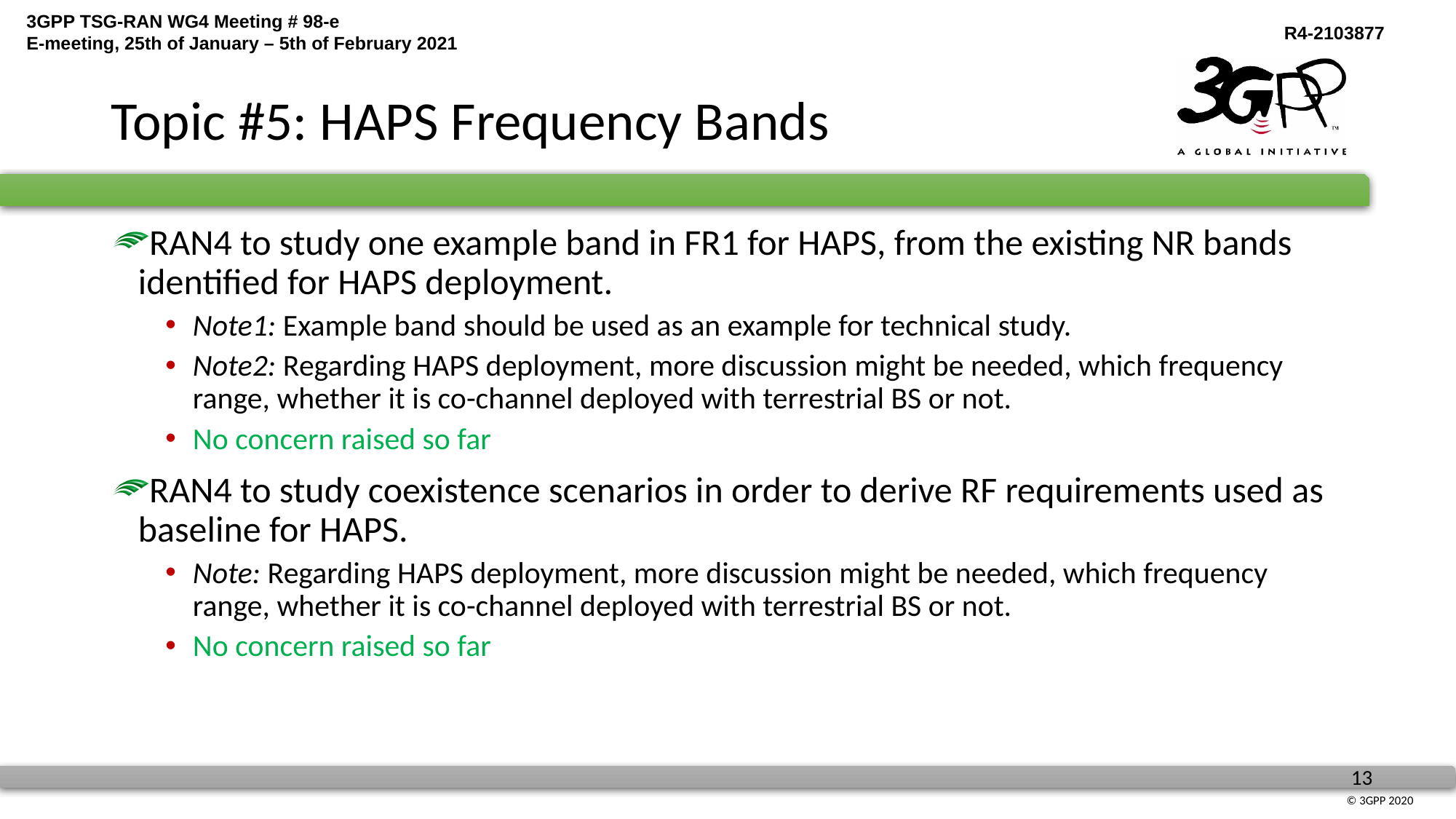

# Topic #5: HAPS Frequency Bands
RAN4 to study one example band in FR1 for HAPS, from the existing NR bands identified for HAPS deployment.
Note1: Example band should be used as an example for technical study.
Note2: Regarding HAPS deployment, more discussion might be needed, which frequency range, whether it is co-channel deployed with terrestrial BS or not.
No concern raised so far
RAN4 to study coexistence scenarios in order to derive RF requirements used as baseline for HAPS.
Note: Regarding HAPS deployment, more discussion might be needed, which frequency range, whether it is co-channel deployed with terrestrial BS or not.
No concern raised so far